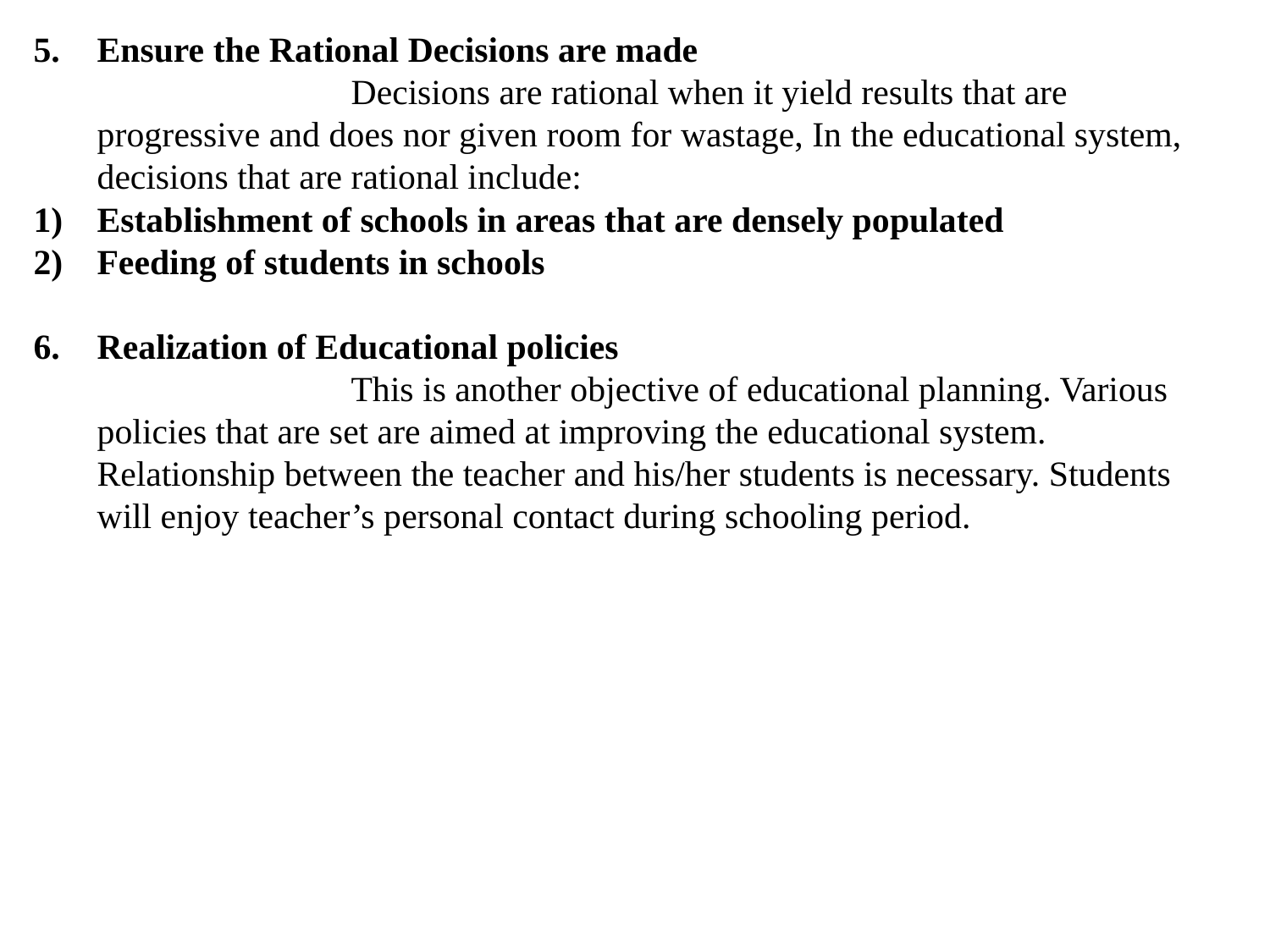

Ensure the Rational Decisions are made
			Decisions are rational when it yield results that are progressive and does nor given room for wastage, In the educational system, decisions that are rational include:
Establishment of schools in areas that are densely populated
Feeding of students in schools

Realization of Educational policies
			This is another objective of educational planning. Various policies that are set are aimed at improving the educational system. Relationship between the teacher and his/her students is necessary. Students will enjoy teacher’s personal contact during schooling period.